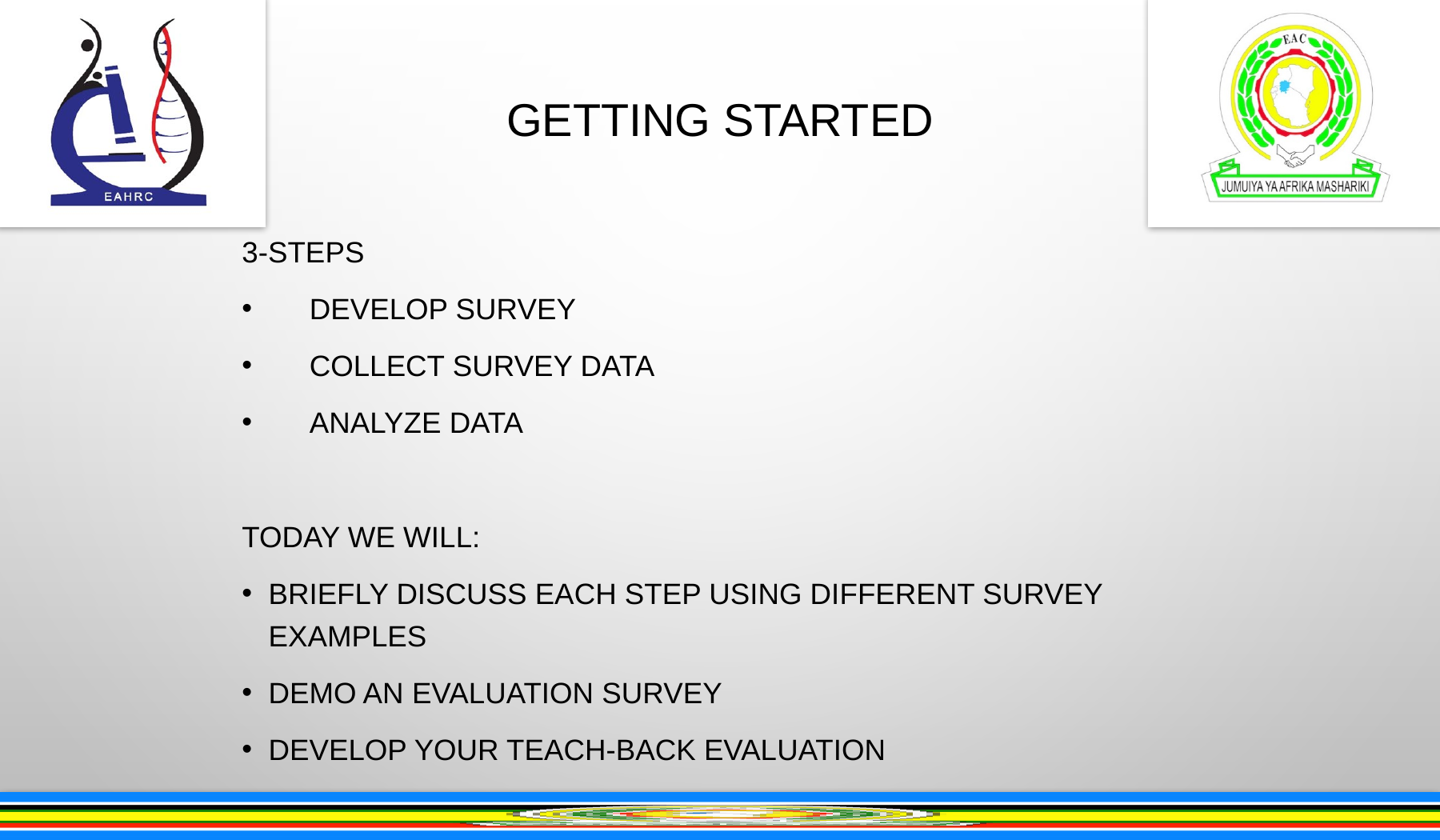

# Getting Started
3-steps
     Develop survey
     Collect survey data
     Analyze data

Today we will:
Briefly discuss each step using different survey examples
Demo an evaluation survey
Develop your teach-back evaluation